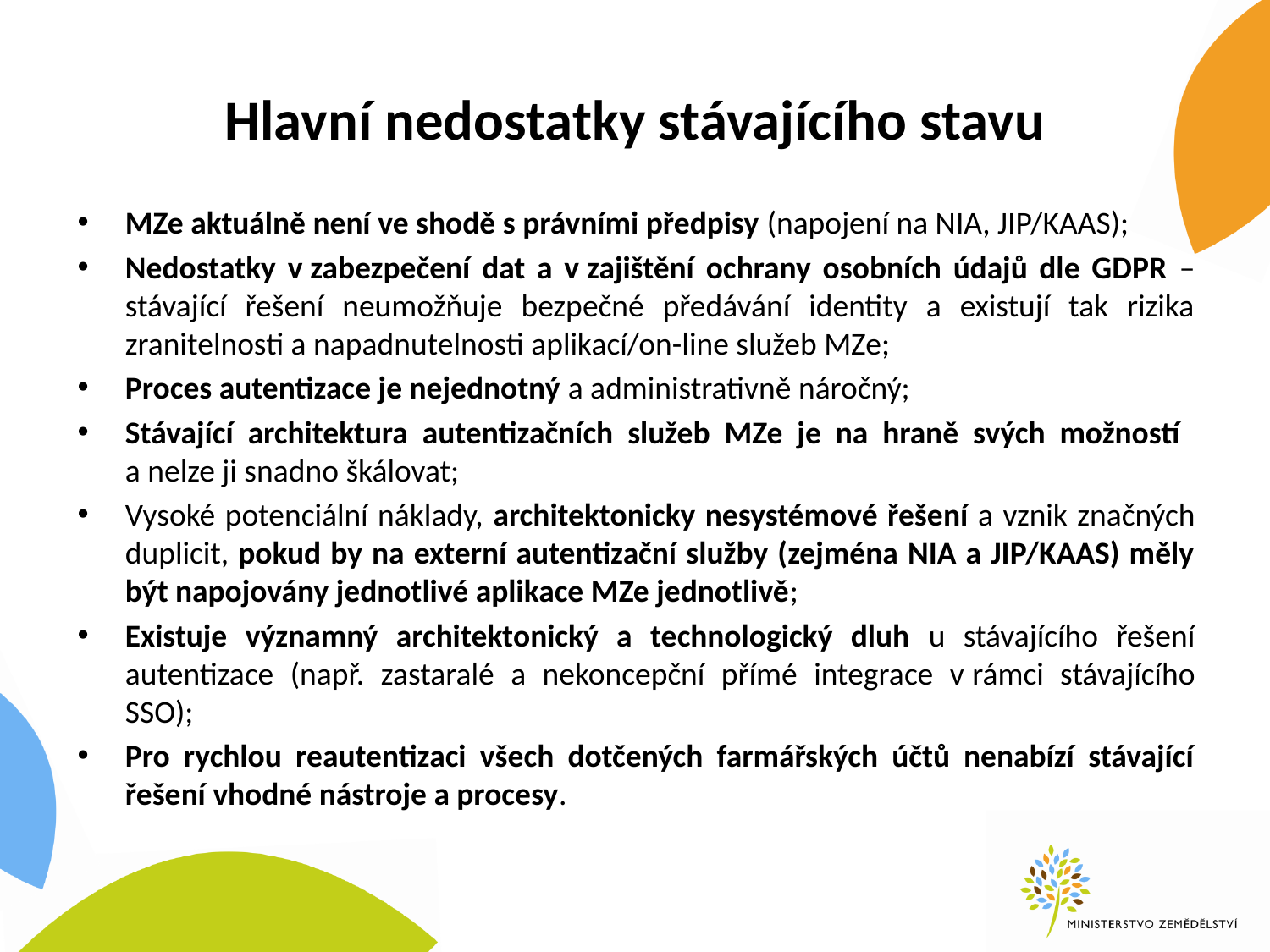

# Hlavní nedostatky stávajícího stavu
MZe aktuálně není ve shodě s právními předpisy (napojení na NIA, JIP/KAAS);
Nedostatky v zabezpečení dat a v zajištění ochrany osobních údajů dle GDPR – stávající řešení neumožňuje bezpečné předávání identity a existují tak rizika zranitelnosti a napadnutelnosti aplikací/on-line služeb MZe;
Proces autentizace je nejednotný a administrativně náročný;
Stávající architektura autentizačních služeb MZe je na hraně svých možností
a nelze ji snadno škálovat;
Vysoké potenciální náklady, architektonicky nesystémové řešení a vznik značných duplicit, pokud by na externí autentizační služby (zejména NIA a JIP/KAAS) měly být napojovány jednotlivé aplikace MZe jednotlivě;
Existuje významný architektonický a technologický dluh u stávajícího řešení autentizace (např. zastaralé a nekoncepční přímé integrace v rámci stávajícího SSO);
Pro rychlou reautentizaci všech dotčených farmářských účtů nenabízí stávající řešení vhodné nástroje a procesy.